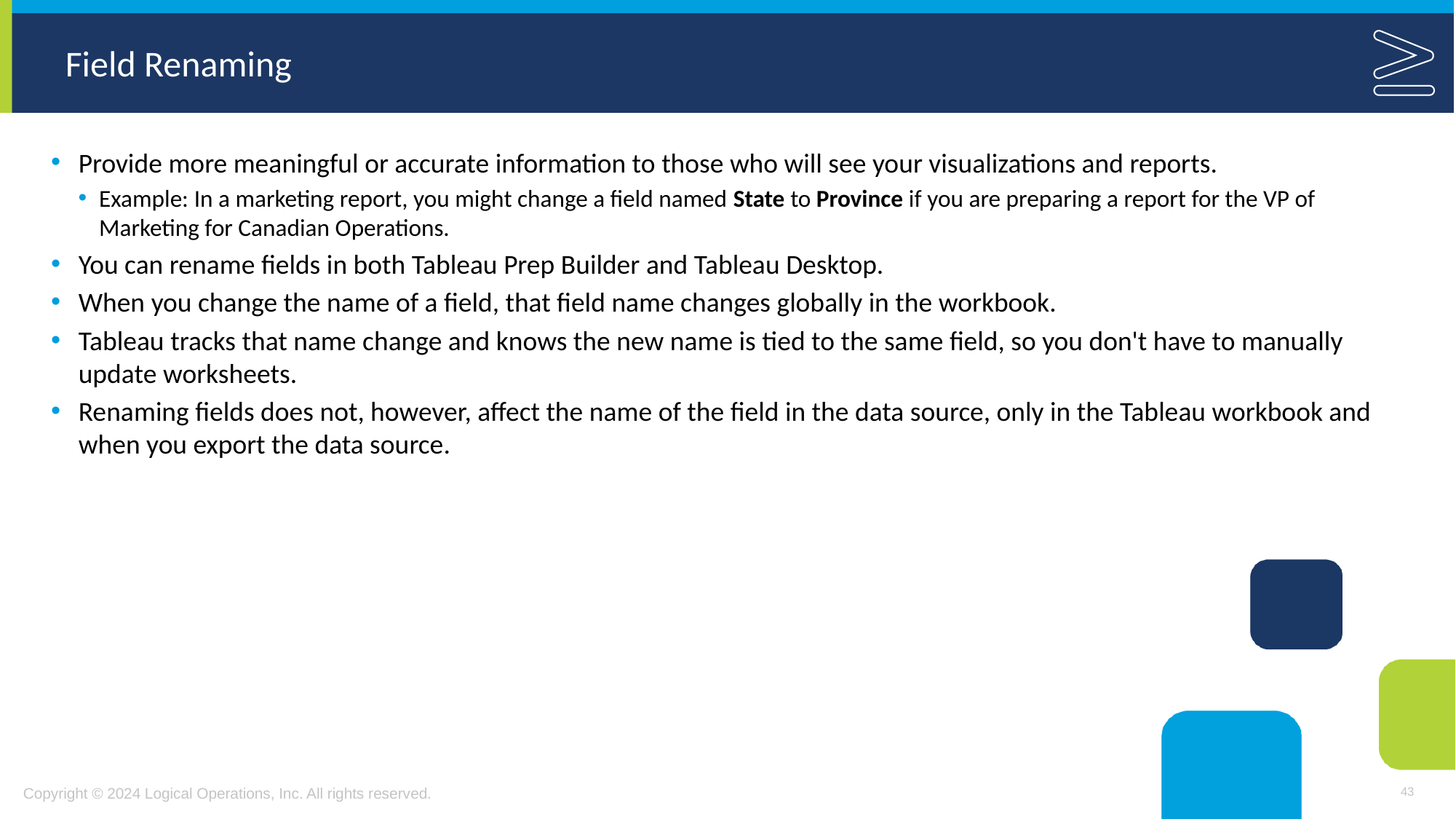

# Field Renaming
Provide more meaningful or accurate information to those who will see your visualizations and reports.
Example: In a marketing report, you might change a field named State to Province if you are preparing a report for the VP of Marketing for Canadian Operations.
You can rename fields in both Tableau Prep Builder and Tableau Desktop.
When you change the name of a field, that field name changes globally in the workbook.
Tableau tracks that name change and knows the new name is tied to the same field, so you don't have to manually update worksheets.
Renaming fields does not, however, affect the name of the field in the data source, only in the Tableau workbook and when you export the data source.
43